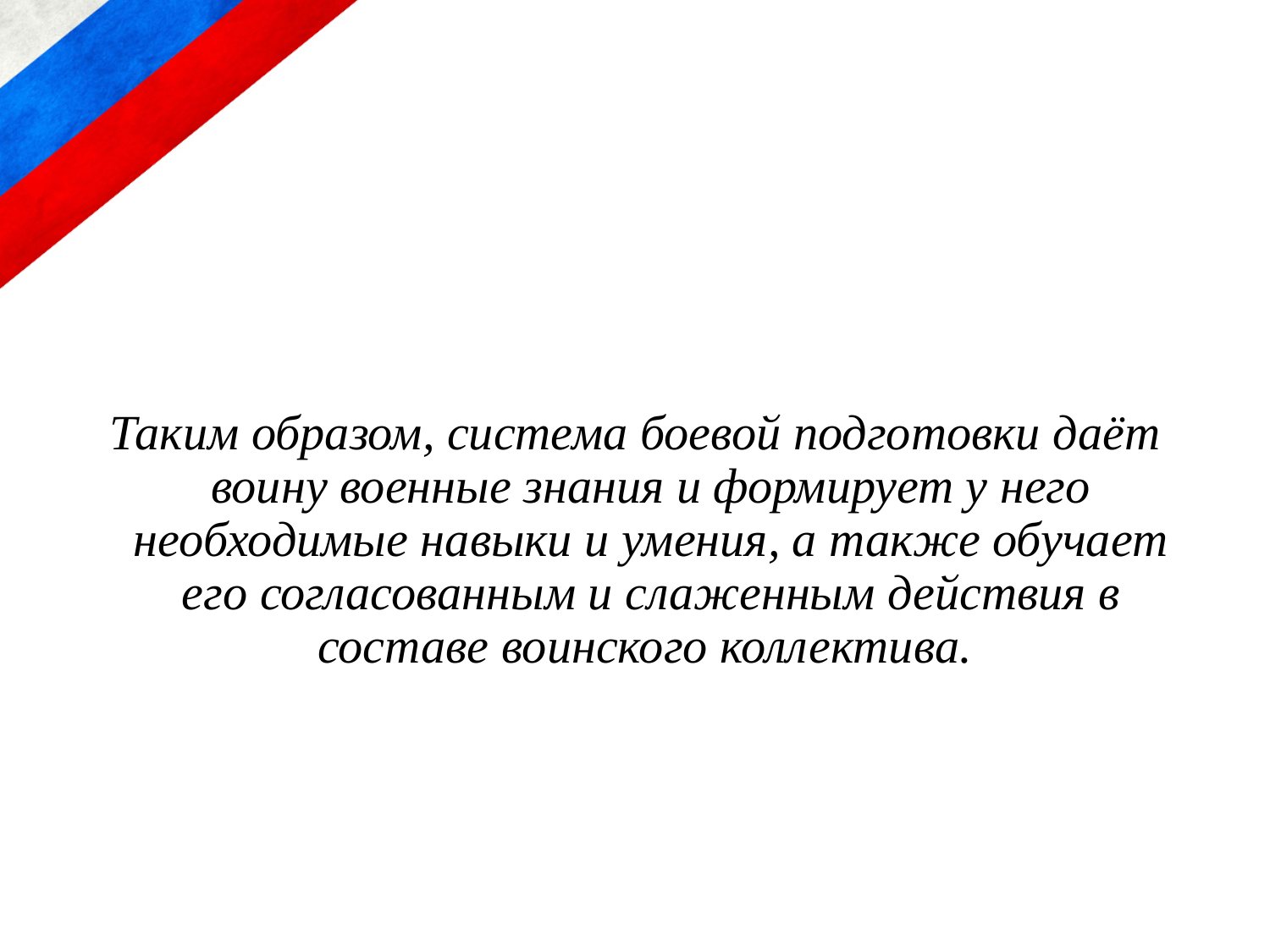

#

Таким образом, система боевой подготовки даёт воину военные знания и формирует у него необходимые навыки и умения, а также обучает его согласованным и слаженным действия в составе воинского коллектива.